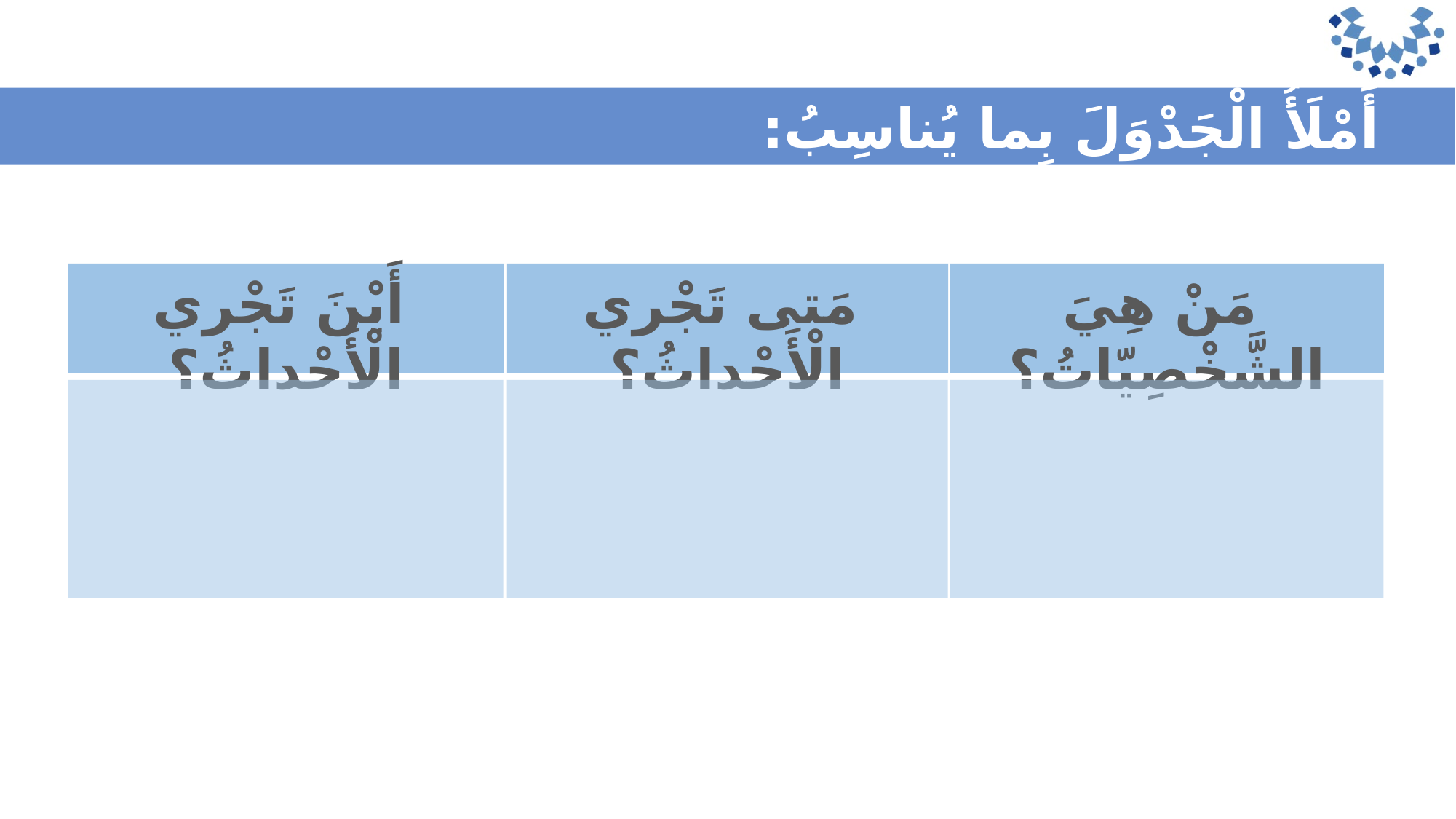

أَمْلَأُ الْجَدْوَلَ بِما يُناسِبُ:
 أَيْنَ تَجْري الْأَحْداثُ؟

 مَتى تَجْري الْأَحْداثُ؟

 مَنْ هِيَ الشَّخْصِيّاتُ؟